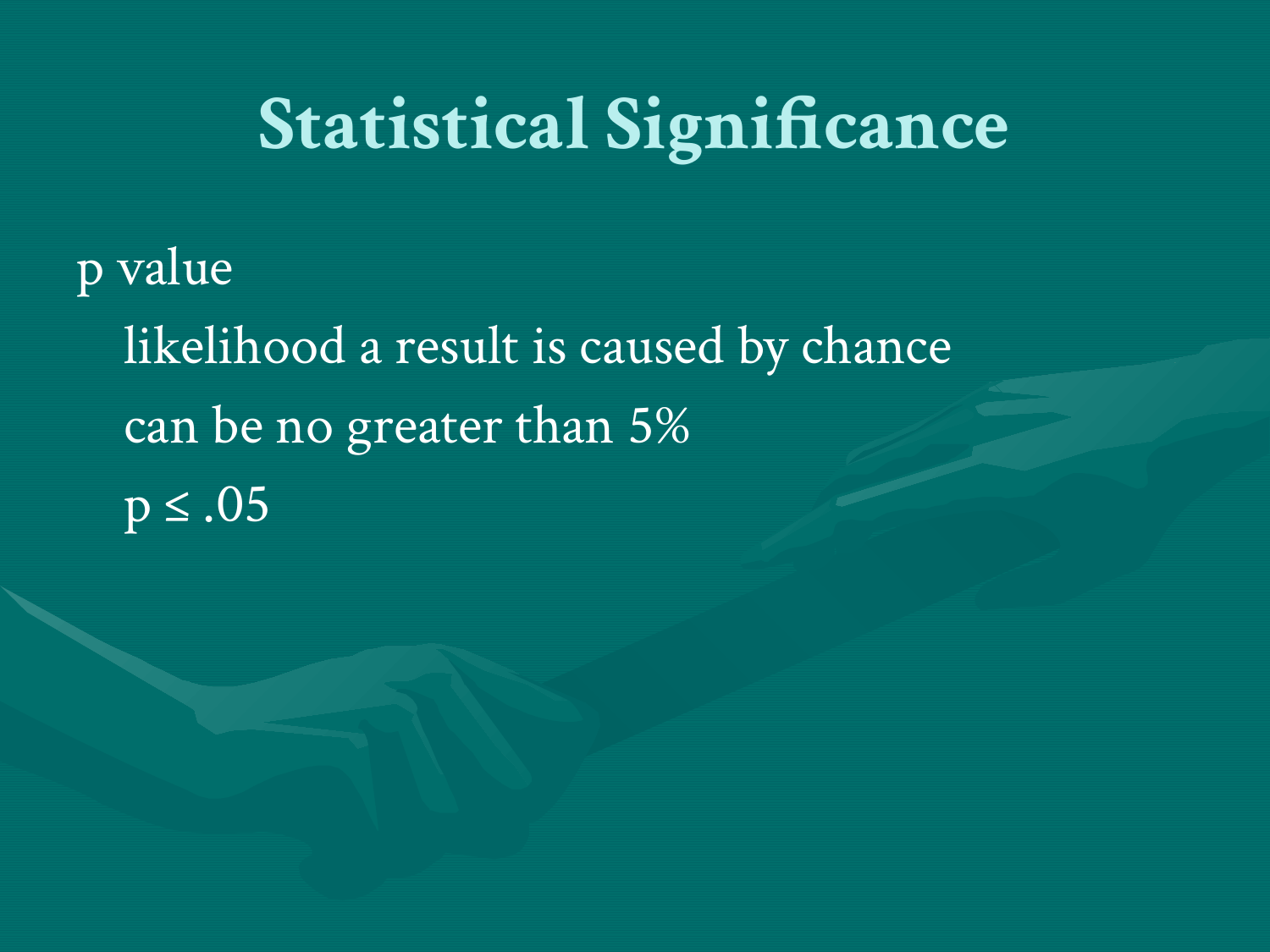

# Statistical Significance
p value
	likelihood a result is caused by chance
	can be no greater than 5%
	p ≤ .05